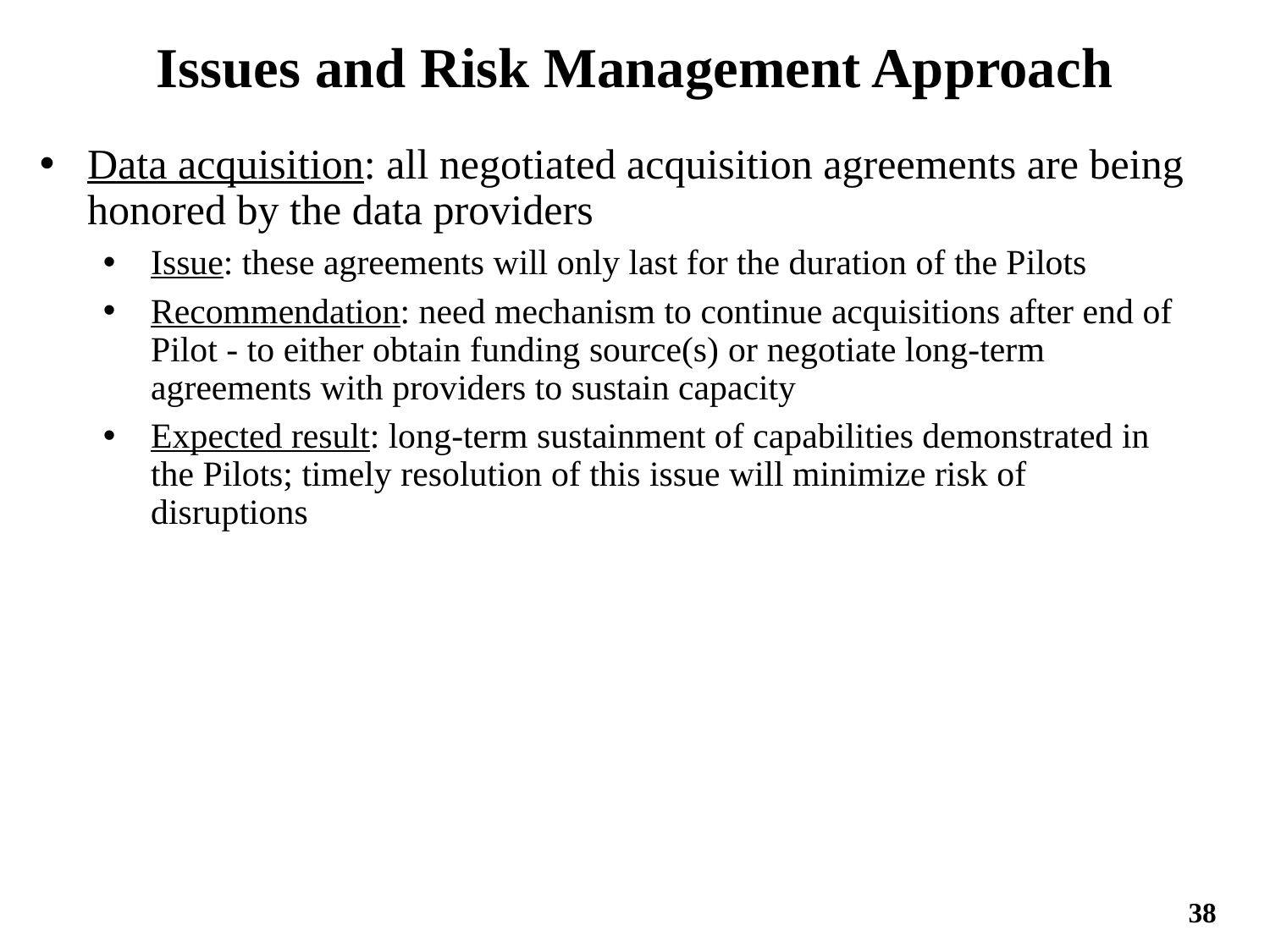

Issues and Risk Management Approach
Data acquisition: all negotiated acquisition agreements are being honored by the data providers
Issue: these agreements will only last for the duration of the Pilots
Recommendation: need mechanism to continue acquisitions after end of Pilot - to either obtain funding source(s) or negotiate long-term agreements with providers to sustain capacity
Expected result: long-term sustainment of capabilities demonstrated in the Pilots; timely resolution of this issue will minimize risk of disruptions
38